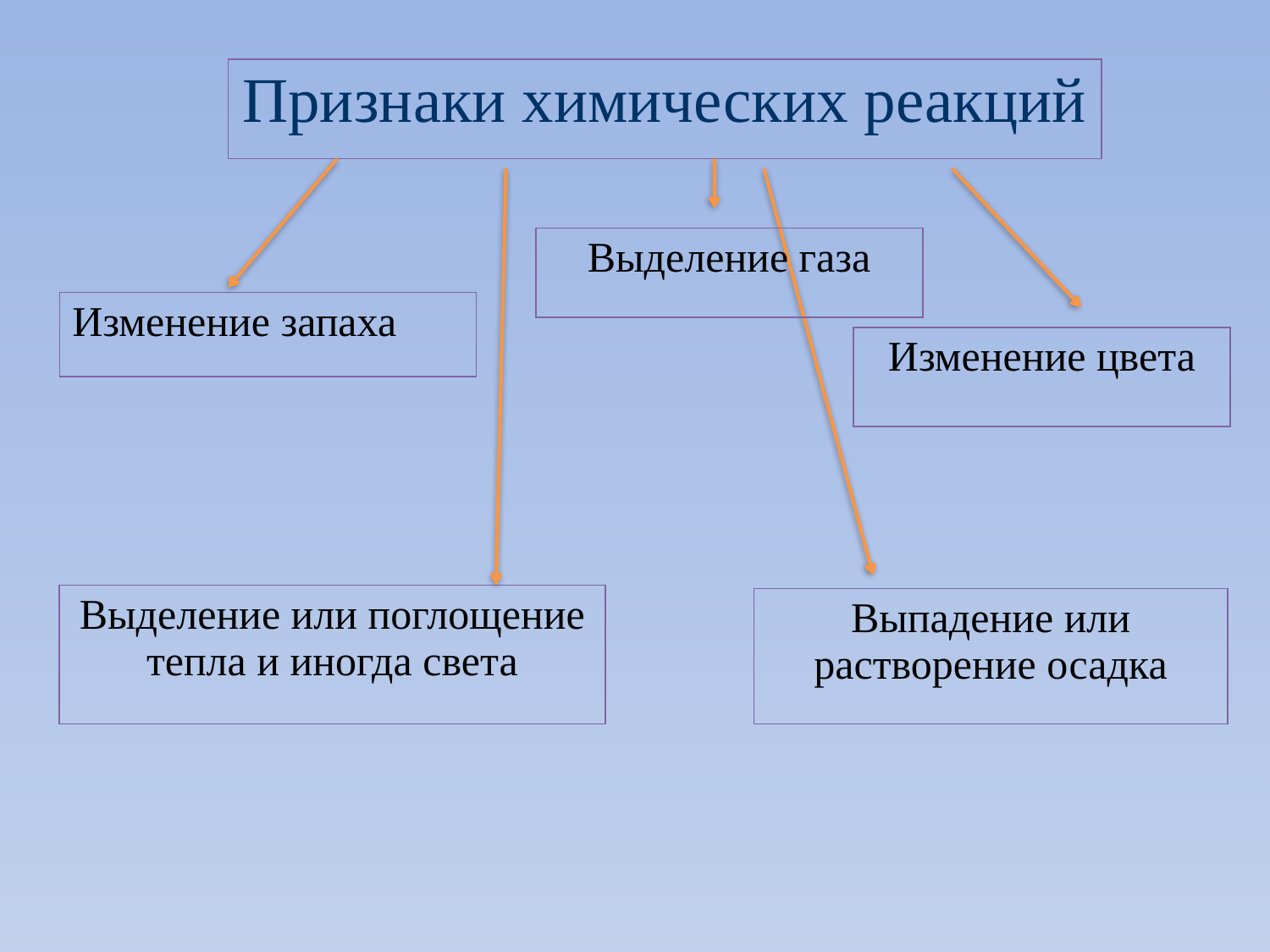

| Признаки химических реакций |
| --- |
| Выделение газа |
| --- |
| Изменение запаха |
| --- |
| Изменение цвета |
| --- |
| Выделение или поглощение тепла и иногда света |
| --- |
| Выпадение или растворение осадка |
| --- |